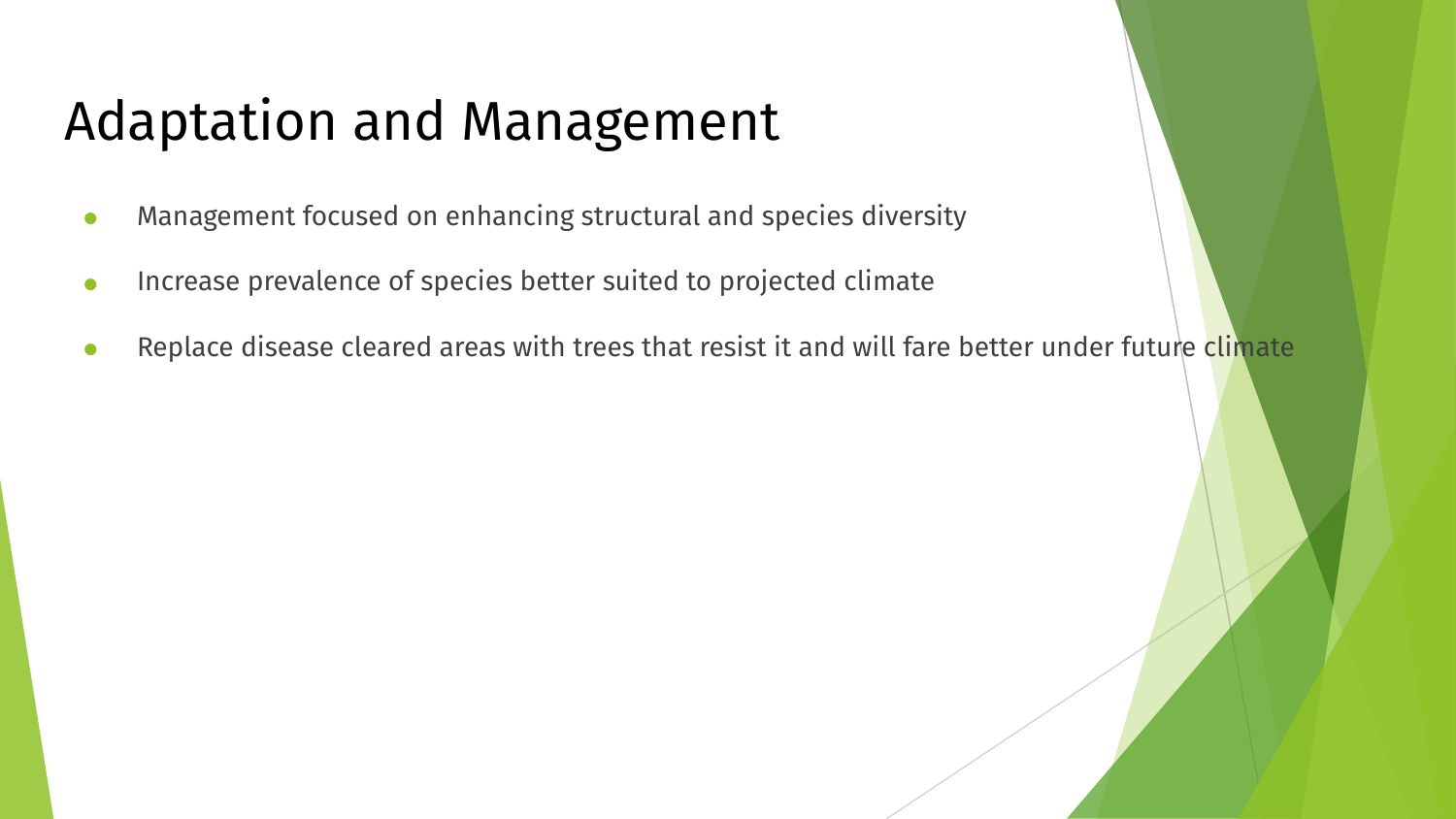

# Adaptation and Management
Management focused on enhancing structural and species diversity

Increase prevalence of species better suited to projected climate

Replace disease cleared areas with trees that resist it and will fare better under future climate